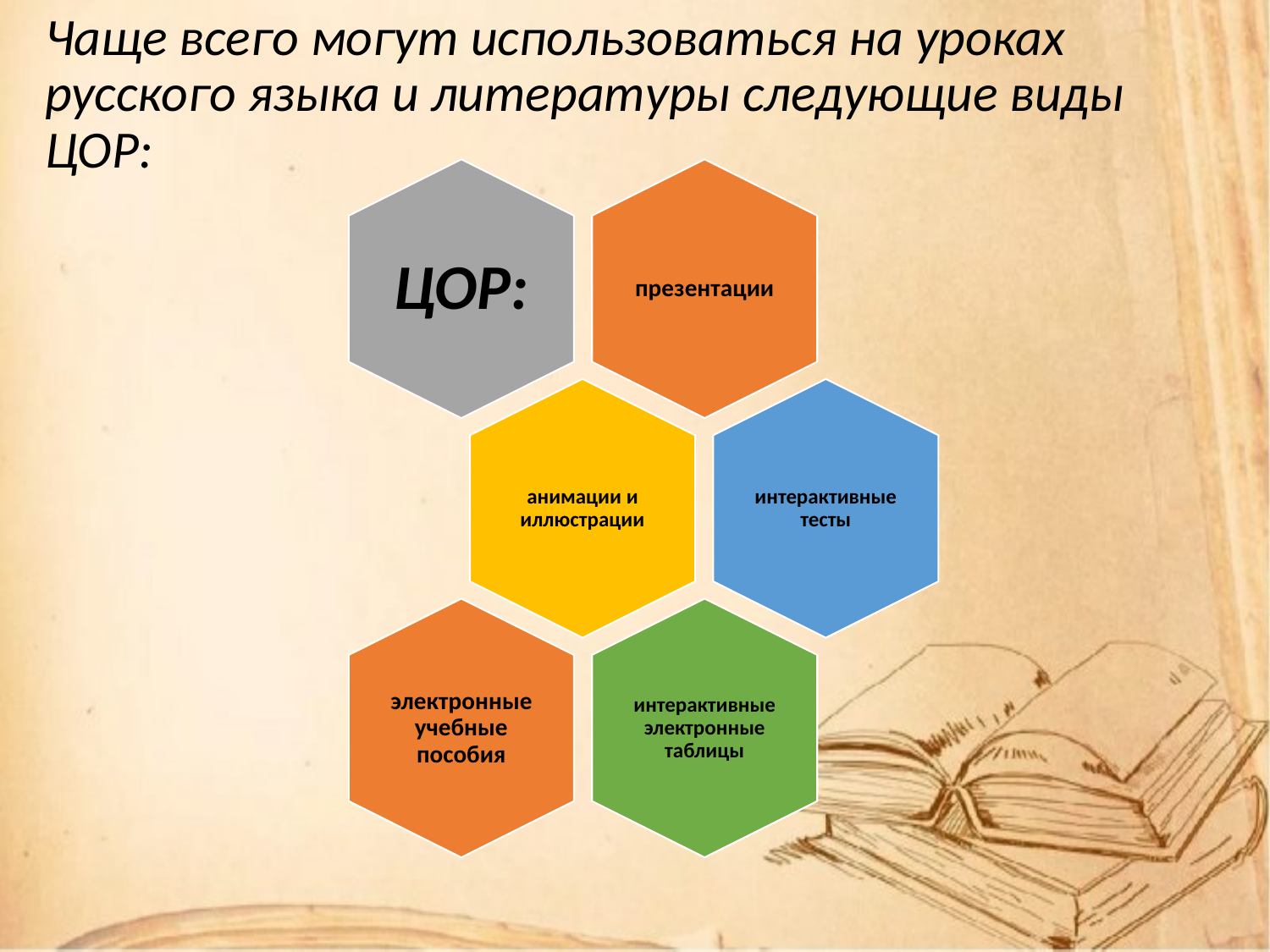

# Чаще всего могут использоваться на уроках русского языка и литературы следующие виды ЦОР:
презентации
ЦОР:
анимации и иллюстрации
интерактивные тесты
интерактивные электронные таблицы
электронные учебные пособия